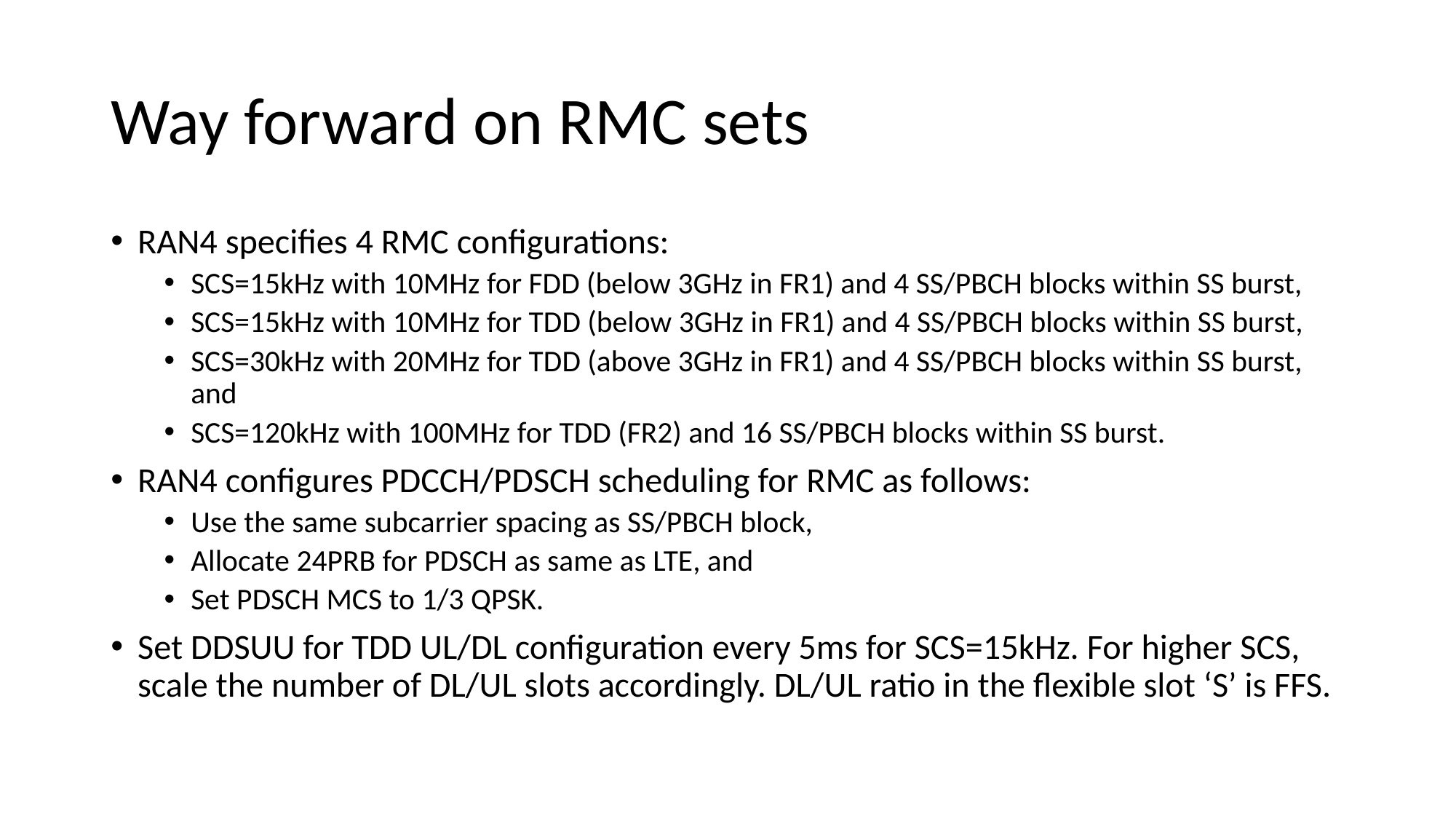

# Way forward on RMC sets
RAN4 specifies 4 RMC configurations:
SCS=15kHz with 10MHz for FDD (below 3GHz in FR1) and 4 SS/PBCH blocks within SS burst,
SCS=15kHz with 10MHz for TDD (below 3GHz in FR1) and 4 SS/PBCH blocks within SS burst,
SCS=30kHz with 20MHz for TDD (above 3GHz in FR1) and 4 SS/PBCH blocks within SS burst, and
SCS=120kHz with 100MHz for TDD (FR2) and 16 SS/PBCH blocks within SS burst.
RAN4 configures PDCCH/PDSCH scheduling for RMC as follows:
Use the same subcarrier spacing as SS/PBCH block,
Allocate 24PRB for PDSCH as same as LTE, and
Set PDSCH MCS to 1/3 QPSK.
Set DDSUU for TDD UL/DL configuration every 5ms for SCS=15kHz. For higher SCS, scale the number of DL/UL slots accordingly. DL/UL ratio in the flexible slot ‘S’ is FFS.